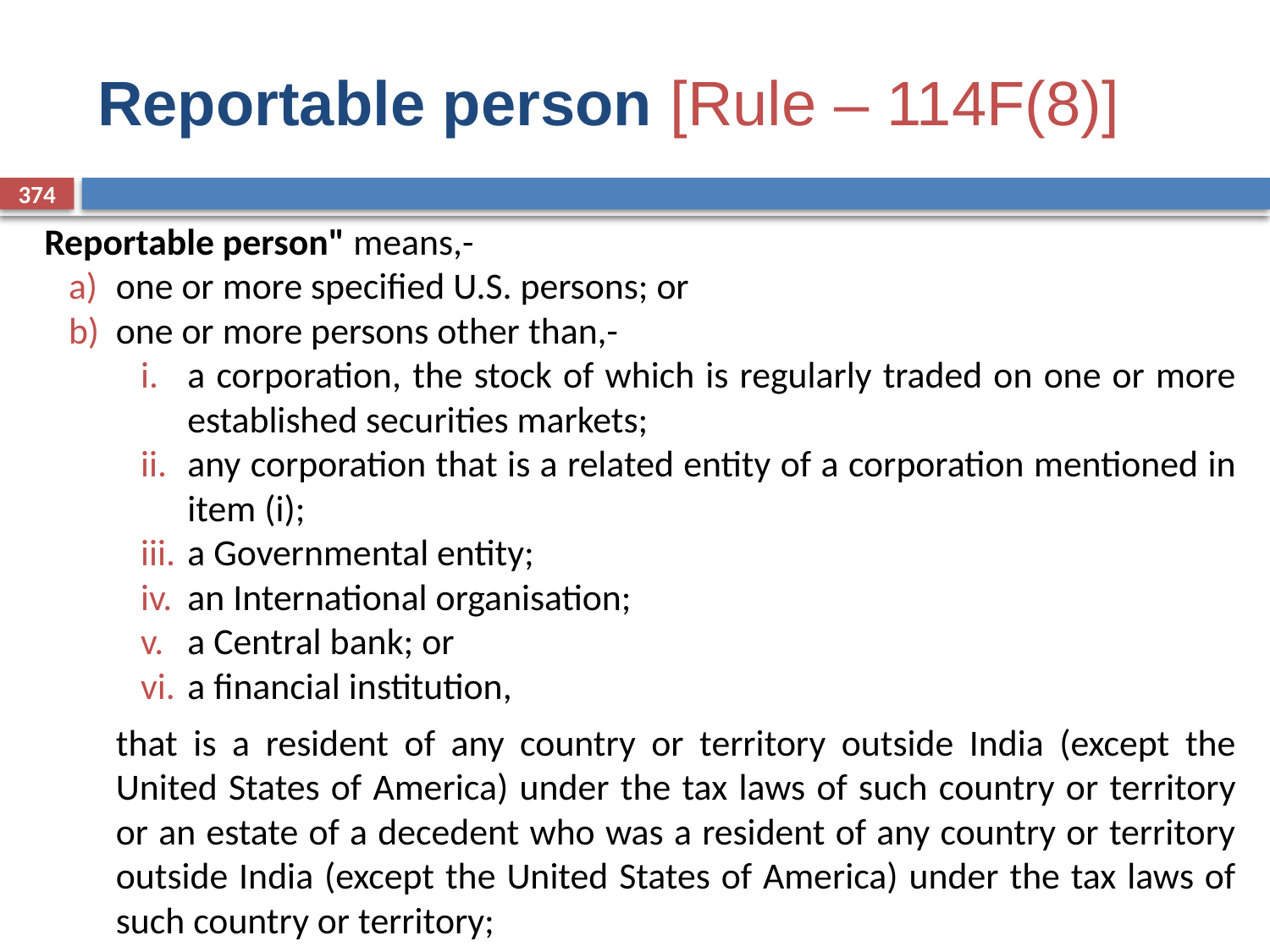

# Reportable person [Rule – 114F(8)]
374
Reportable person" means,-
one or more specified U.S. persons; or
one or more persons other than,-
a corporation, the stock of which is regularly traded on one or more established securities markets;
any corporation that is a related entity of a corporation mentioned in item (i);
a Governmental entity;
an International organisation;
a Central bank; or
a financial institution,
	that is a resident of any country or territory outside India (except the United States of America) under the tax laws of such country or territory or an estate of a decedent who was a resident of any country or territory outside India (except the United States of America) under the tax laws of such country or territory;